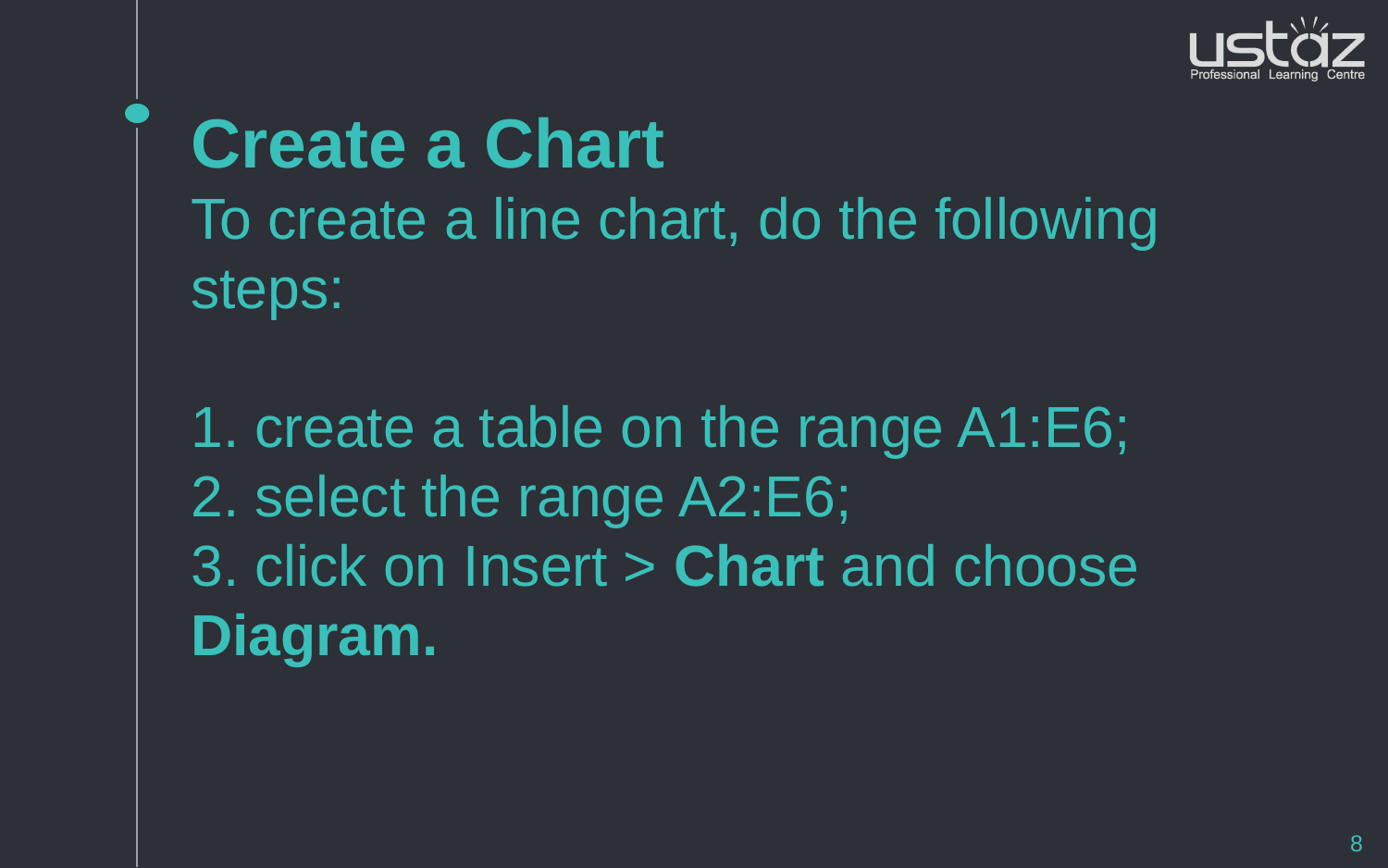

# Create a Chart
To create a line chart, do the following steps:

1. create a table on the range A1:E6;
2. select the range A2:E6;
3. click on Insert > Chart and choose Diagram.

8